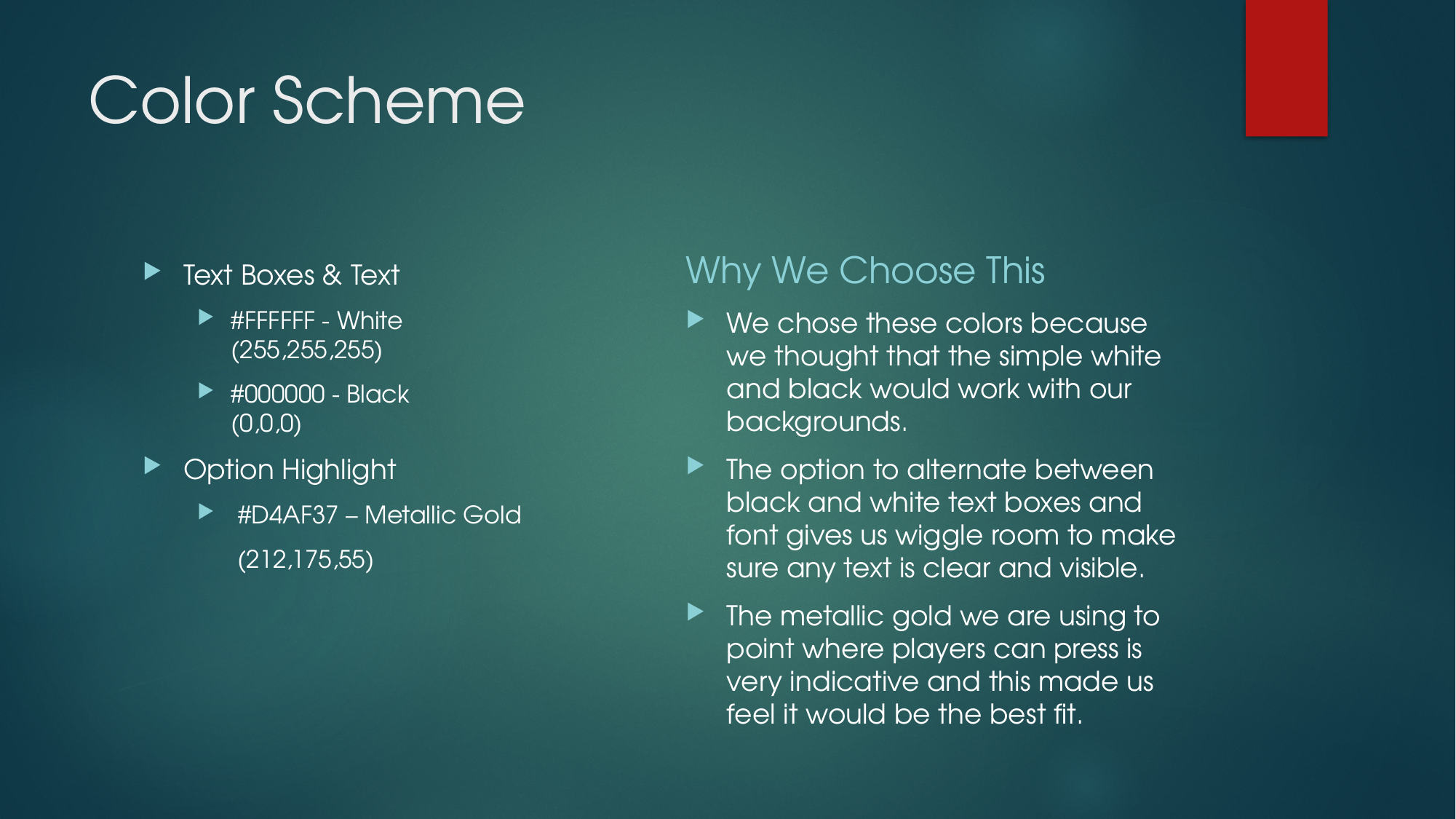

# Color Scheme
Why We Choose This
Text Boxes & Text
#FFFFFF - White
(255,255,255)
#000000 - Black
(0,0,0)
Option Highlight
 #D4AF37 – Metallic Gold
      (212,175,55)

We chose these colors because we thought that the simple white and black would work with our backgrounds.
The option to alternate between black and white text boxes and font gives us wiggle room to make sure any text is clear and visible.
The metallic gold we are using to point where players can press is very indicative and this made us feel it would be the best fit.